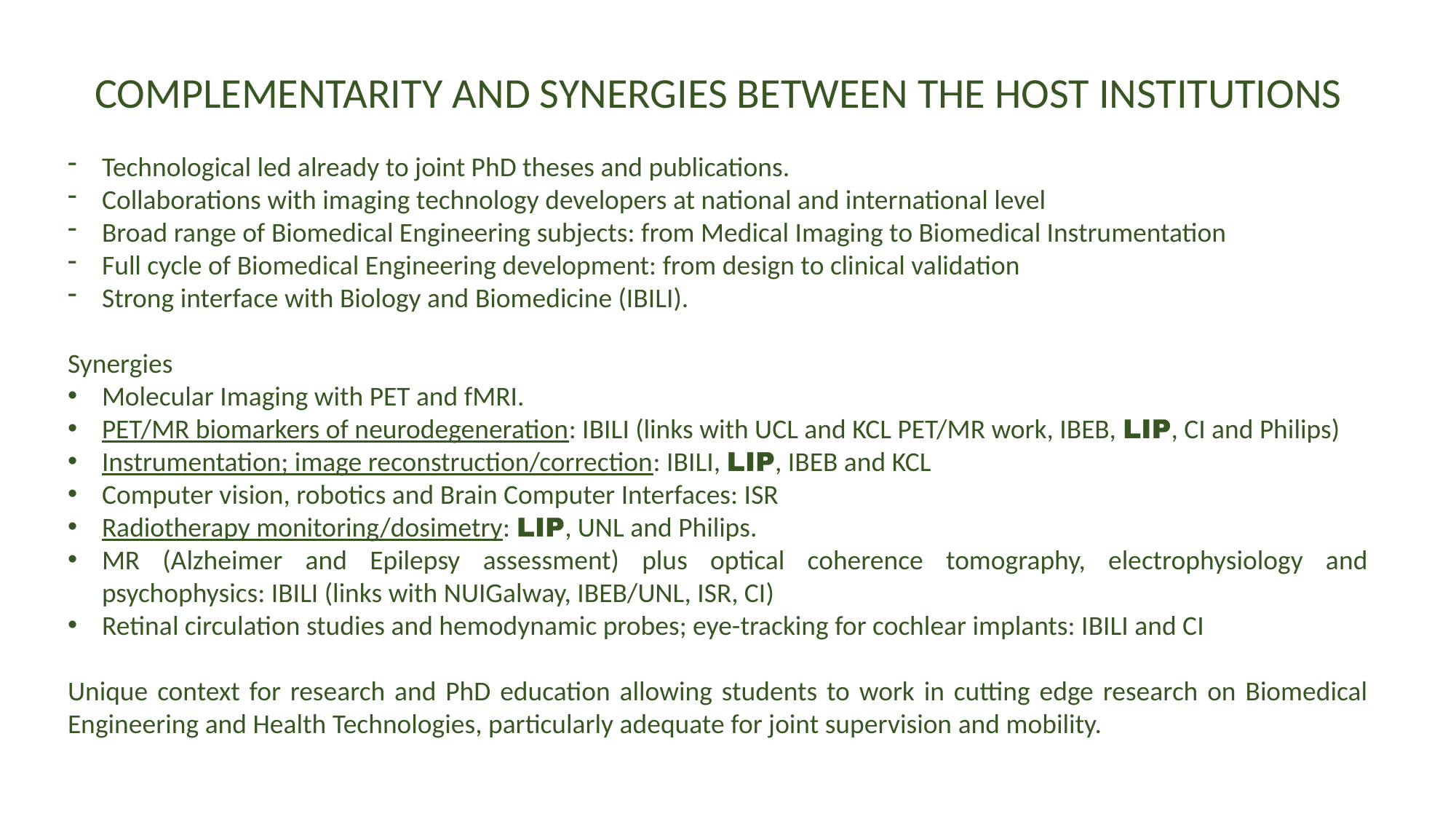

COMPLEMENTARITY AND SYNERGIES BETWEEN THE HOST INSTITUTIONS

Technological led already to joint PhD theses and publications.
Collaborations with imaging technology developers at national and international level
Broad range of Biomedical Engineering subjects: from Medical Imaging to Biomedical Instrumentation
Full cycle of Biomedical Engineering development: from design to clinical validation
Strong interface with Biology and Biomedicine (IBILI).

Synergies
Molecular Imaging with PET and fMRI.
PET/MR biomarkers of neurodegeneration: IBILI (links with UCL and KCL PET/MR work, IBEB, LIP, CI and Philips)
Instrumentation; image reconstruction/correction: IBILI, LIP, IBEB and KCL
Computer vision, robotics and Brain Computer Interfaces: ISR
Radiotherapy monitoring/dosimetry: LIP, UNL and Philips.
MR (Alzheimer and Epilepsy assessment) plus optical coherence tomography, electrophysiology and psychophysics: IBILI (links with NUIGalway, IBEB/UNL, ISR, CI)
Retinal circulation studies and hemodynamic probes; eye-tracking for cochlear implants: IBILI and CI

Unique context for research and PhD education allowing students to work in cutting edge research on Biomedical Engineering and Health Technologies, particularly adequate for joint supervision and mobility.